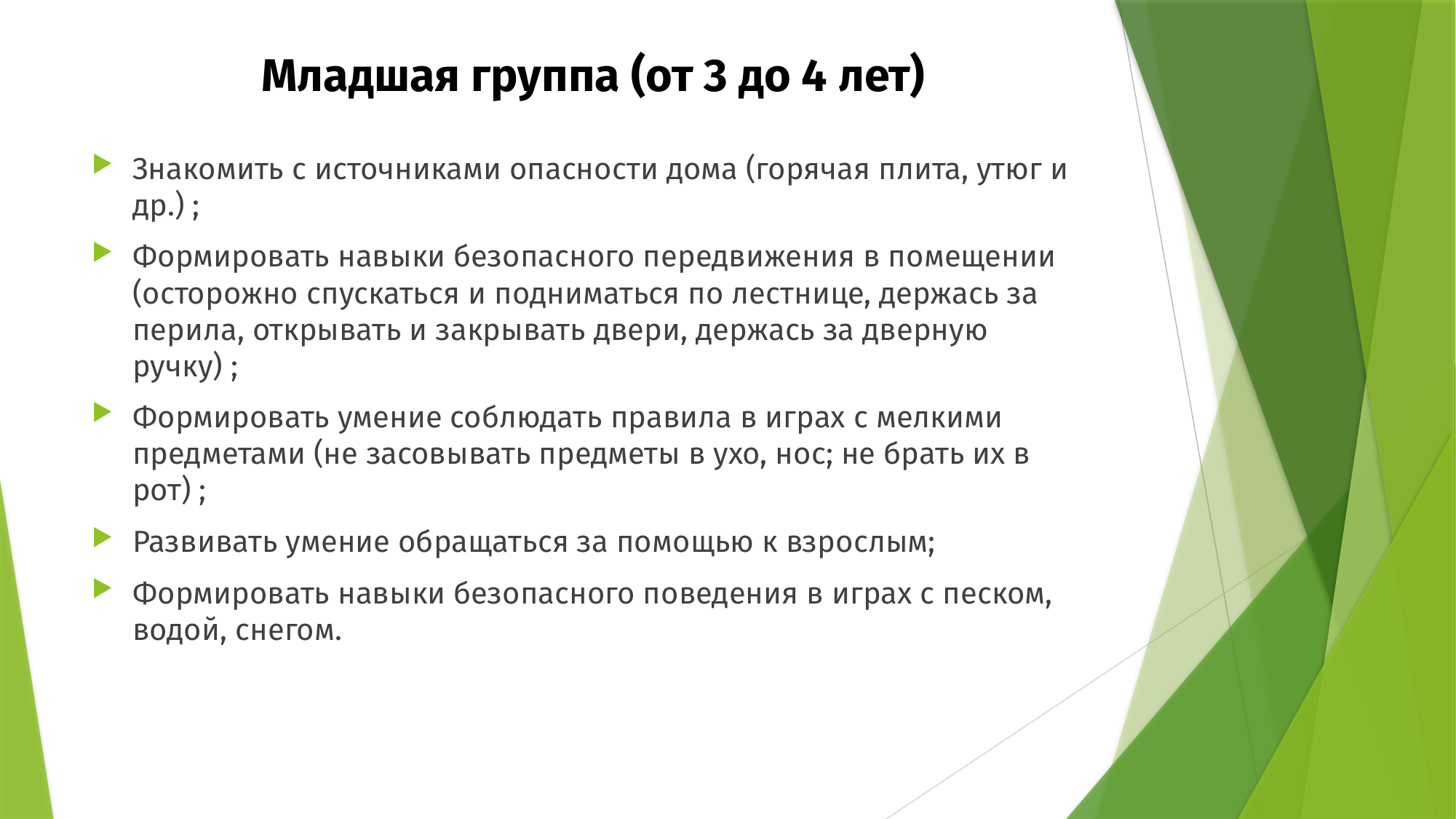

# Младшая группа (от 3 до 4 лет)
Знакомить с источниками опасности дома (горячая плита, утюг и др.) ;
Формировать навыки безопасного передвижения в помещении (осторожно спускаться и подниматься по лестнице, держась за перила, открывать и закрывать двери, держась за дверную ручку) ;
Формировать умение соблюдать правила в играх с мелкими предметами (не засовывать предметы в ухо, нос; не брать их в рот) ;
Развивать умение обращаться за помощью к взрослым;
Формировать навыки безопасного поведения в играх с песком, водой, снегом.